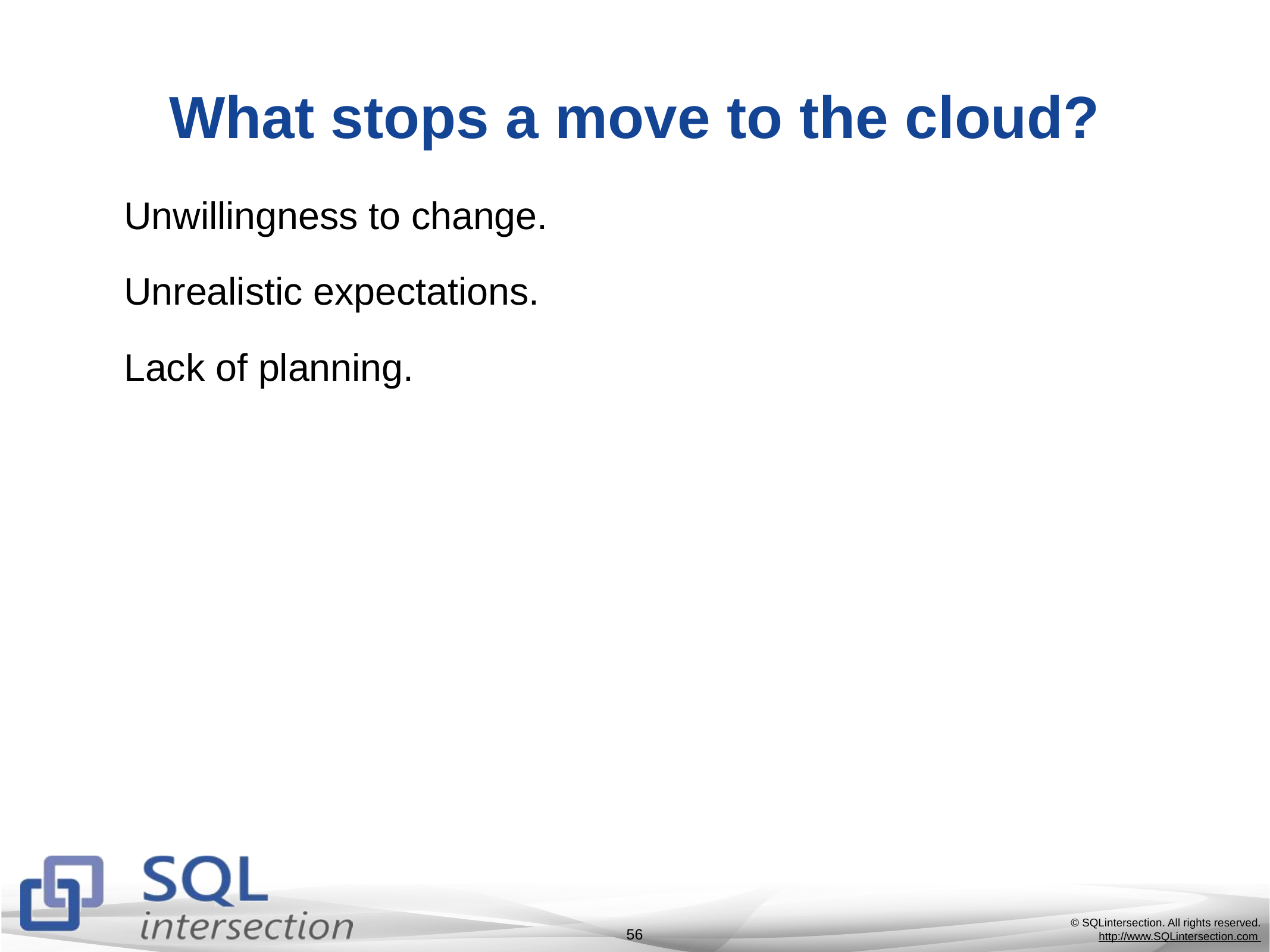

# What stops a move to the cloud?
Unwillingness to change.
Unrealistic expectations.
Lack of planning.